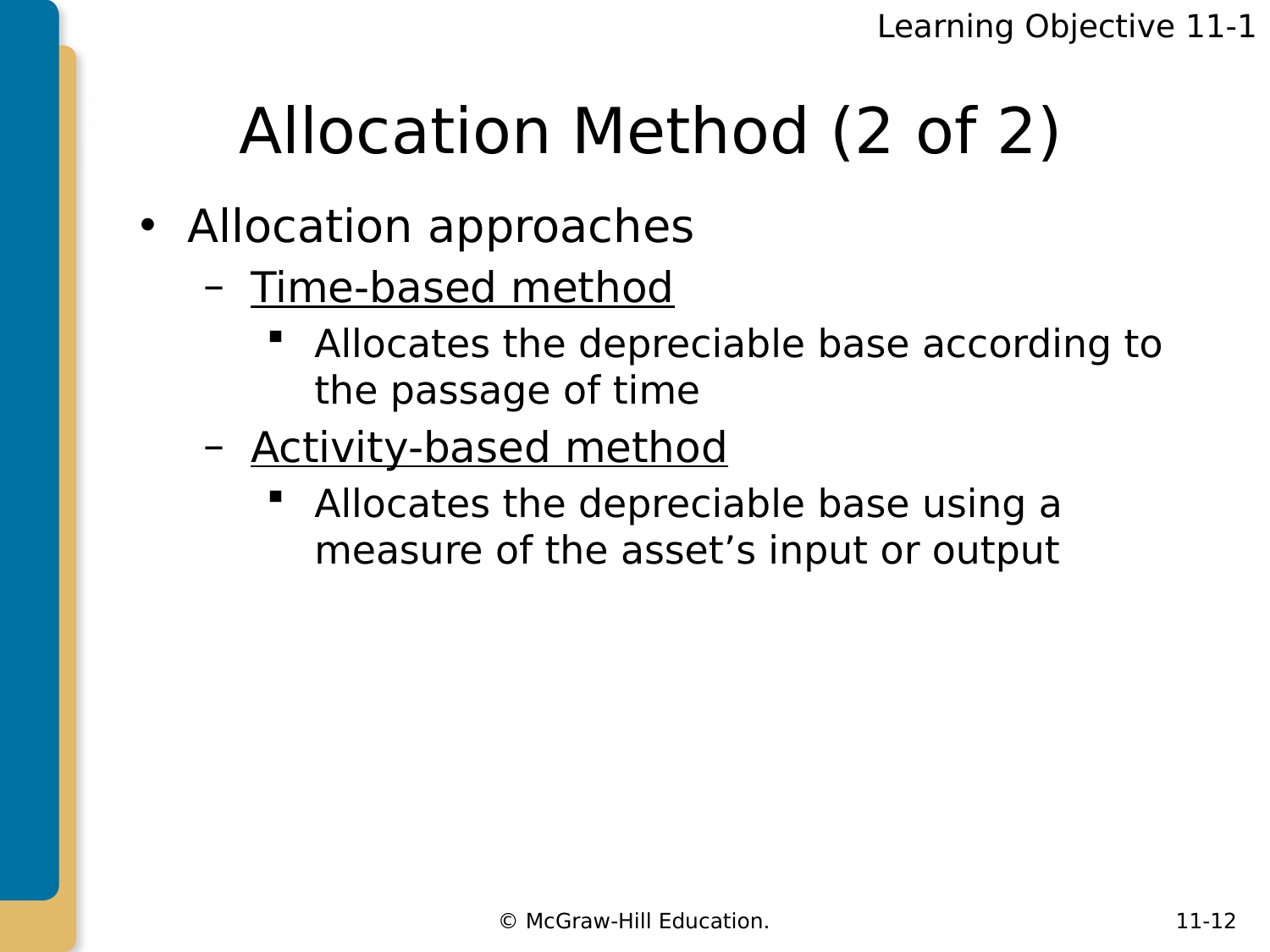

Learning Objective 11-1
# Allocation Method (2 of 2)
Allocation approaches
Time-based method
Allocates the depreciable base according to the passage of time
Activity-based method
Allocates the depreciable base using a measure of the asset’s input or output